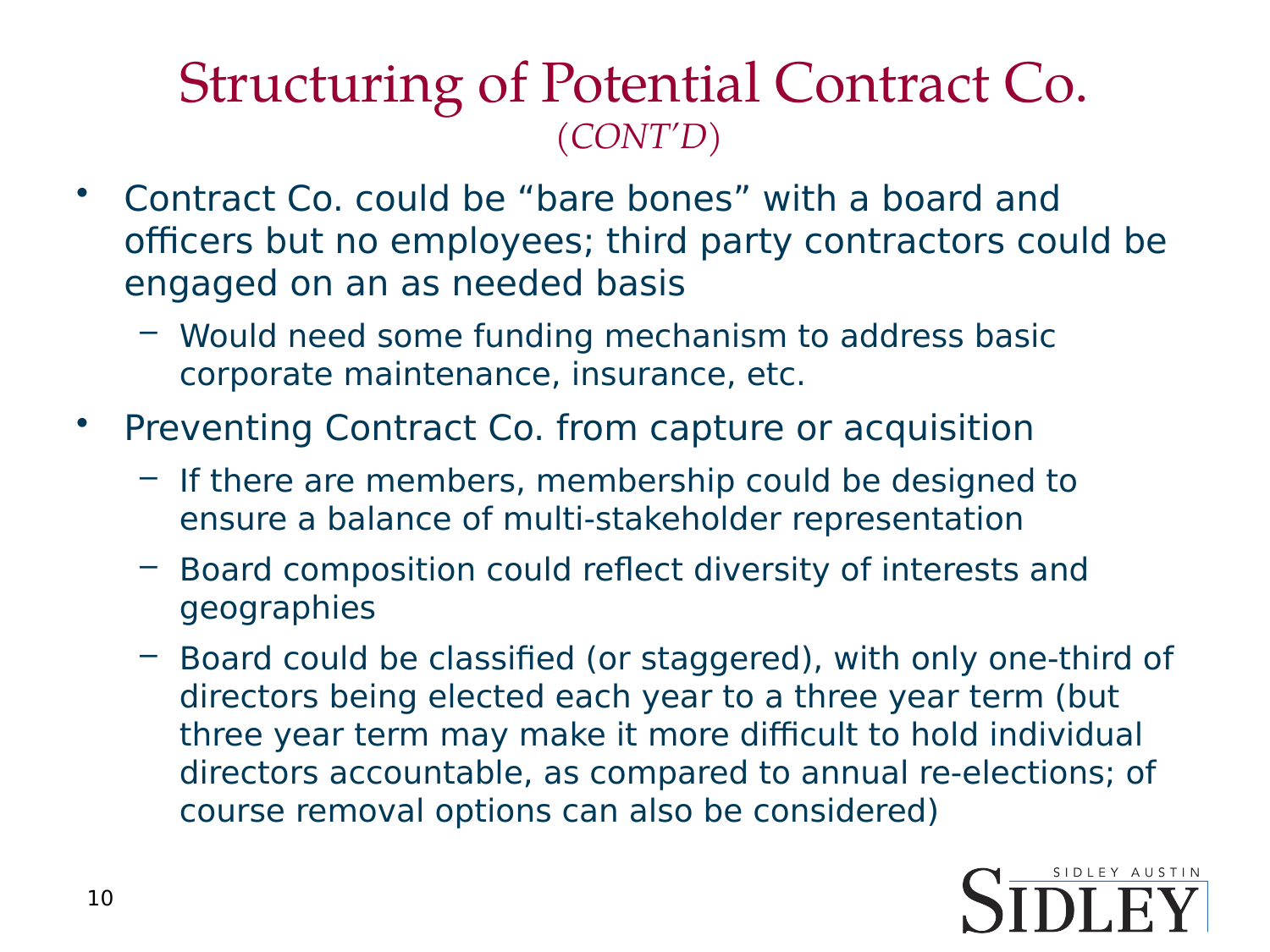

# Structuring of Potential Contract Co. (CONT’D)
Contract Co. could be “bare bones” with a board and officers but no employees; third party contractors could be engaged on an as needed basis
Would need some funding mechanism to address basic corporate maintenance, insurance, etc.
Preventing Contract Co. from capture or acquisition
If there are members, membership could be designed to ensure a balance of multi-stakeholder representation
Board composition could reflect diversity of interests and geographies
Board could be classified (or staggered), with only one-third of directors being elected each year to a three year term (but three year term may make it more difficult to hold individual directors accountable, as compared to annual re-elections; of course removal options can also be considered)

10